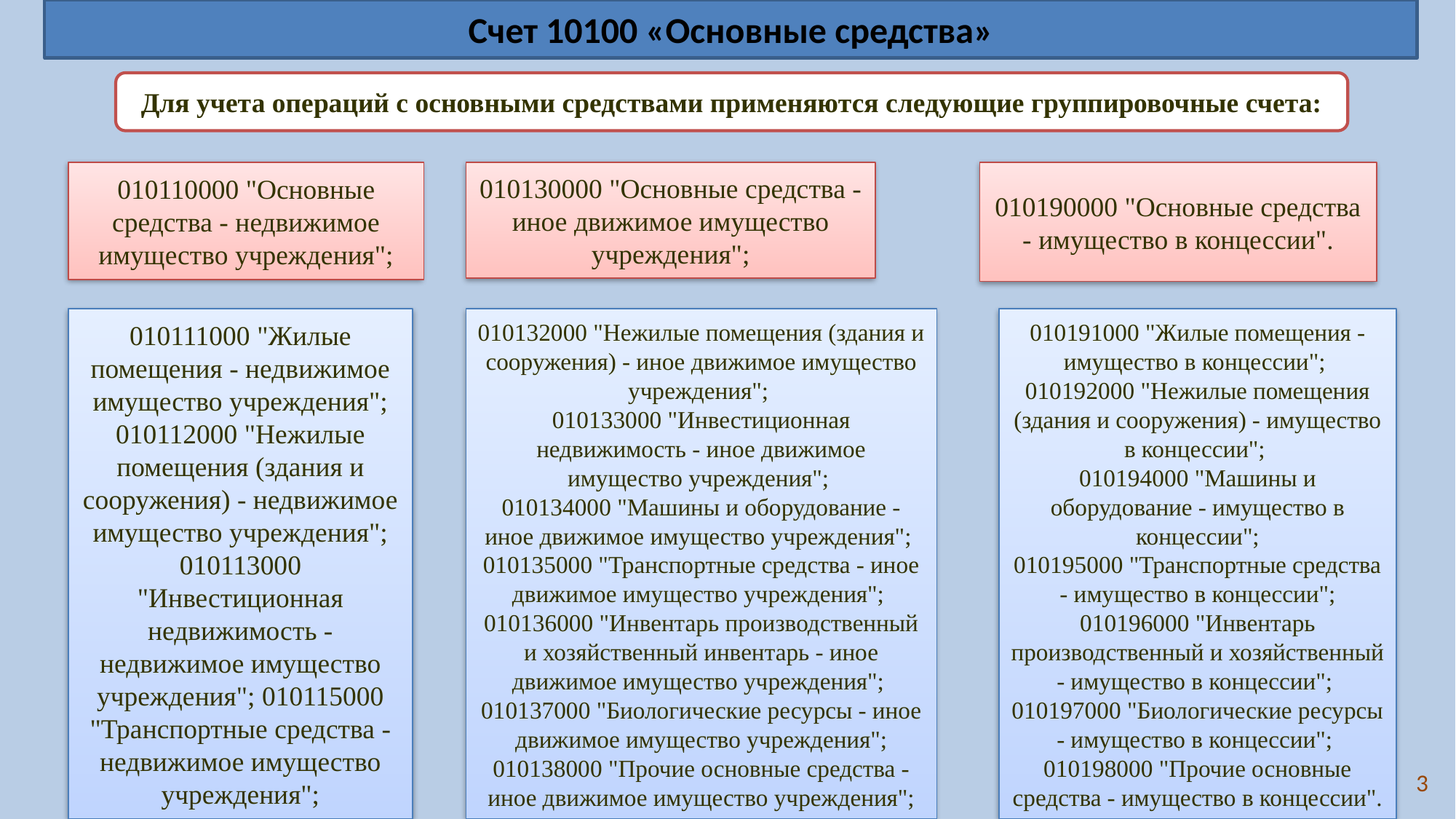

Счет 10100 «Основные средства»
Для учета операций с основными средствами применяются следующие группировочные счета:
010110000 "Основные средства - недвижимое имущество учреждения";
010130000 "Основные средства - иное движимое имущество учреждения";
010190000 "Основные средства - имущество в концессии".
010111000 "Жилые помещения - недвижимое имущество учреждения";
010112000 "Нежилые помещения (здания и сооружения) - недвижимое имущество учреждения";
010113000 "Инвестиционная недвижимость - недвижимое имущество учреждения"; 010115000 "Транспортные средства - недвижимое имущество учреждения";
010132000 "Нежилые помещения (здания и сооружения) - иное движимое имущество учреждения";
010133000 "Инвестиционная недвижимость - иное движимое имущество учреждения";
010134000 "Машины и оборудование - иное движимое имущество учреждения";
010135000 "Транспортные средства - иное движимое имущество учреждения";
010136000 "Инвентарь производственный и хозяйственный инвентарь - иное движимое имущество учреждения";
010137000 "Биологические ресурсы - иное движимое имущество учреждения";
010138000 "Прочие основные средства - иное движимое имущество учреждения";
010191000 "Жилые помещения - имущество в концессии";
010192000 "Нежилые помещения (здания и сооружения) - имущество в концессии";
010194000 "Машины и оборудование - имущество в концессии";
010195000 "Транспортные средства - имущество в концессии";
010196000 "Инвентарь производственный и хозяйственный - имущество в концессии";
010197000 "Биологические ресурсы - имущество в концессии";
010198000 "Прочие основные средства - имущество в концессии".
3